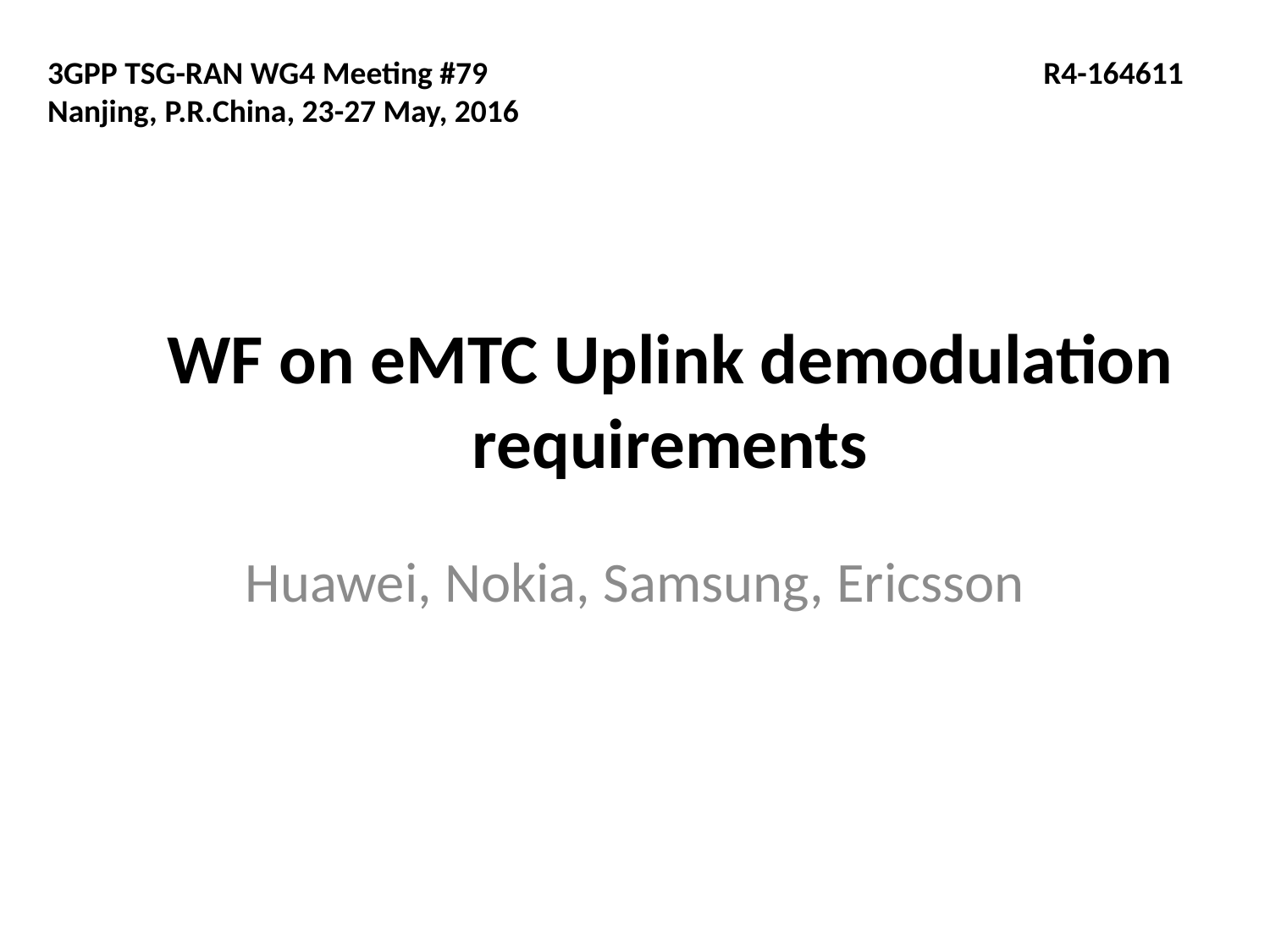

3GPP TSG-RAN WG4 Meeting #79	                                                                    R4-164611
Nanjing, P.R.China, 23-27 May, 2016

# WF on eMTC Uplink demodulation requirements
Huawei, Nokia, Samsung, Ericsson